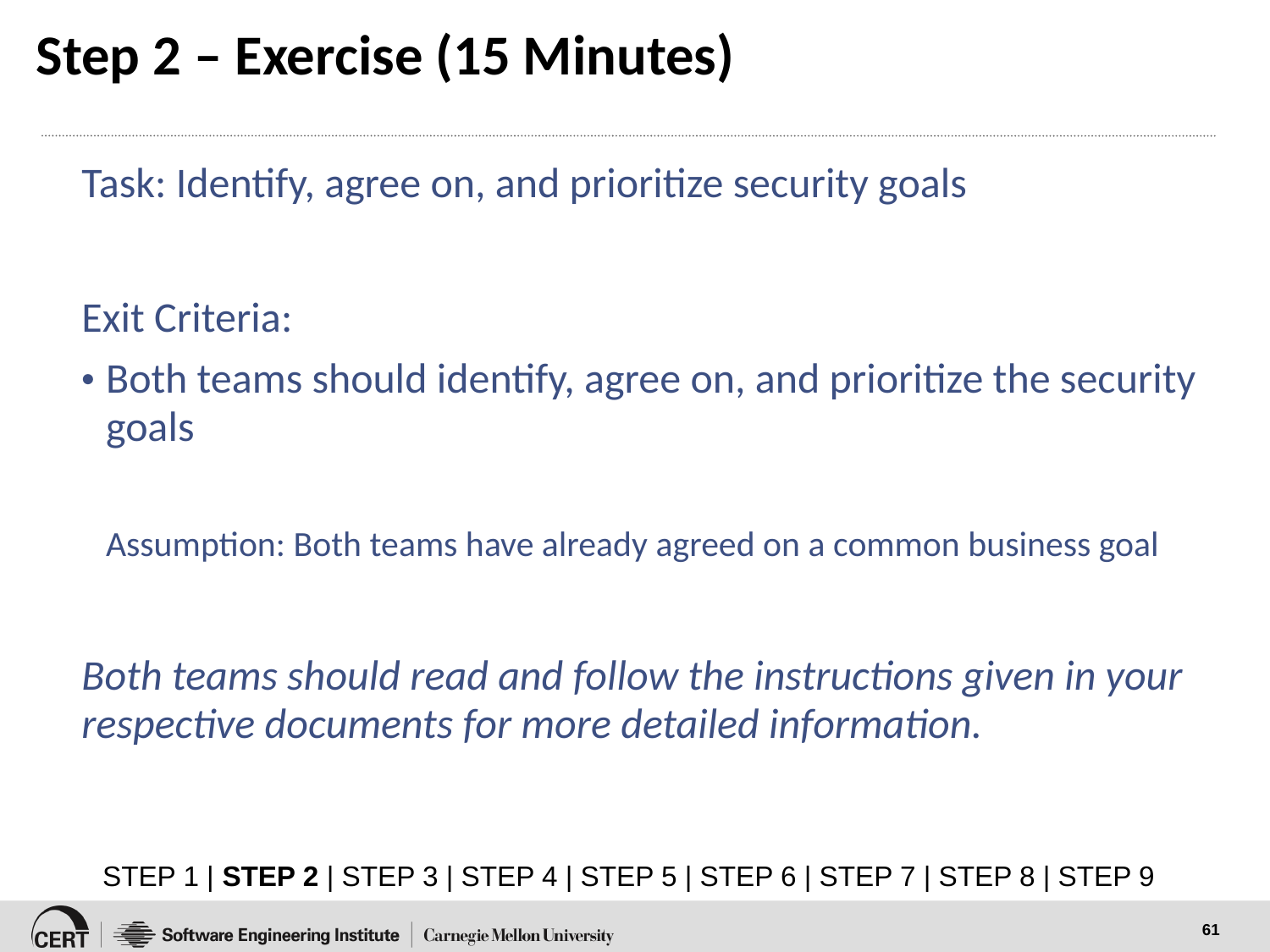

# Step 2 – Exercise (15 Minutes)
Task: Identify, agree on, and prioritize security goals

Exit Criteria:
Both teams should identify, agree on, and prioritize the security goals

Assumption: Both teams have already agreed on a common business goal

Both teams should read and follow the instructions given in your respective documents for more detailed information.

STEP 1 | STEP 2 | STEP 3 | STEP 4 | STEP 5 | STEP 6 | STEP 7 | STEP 8 | STEP 9